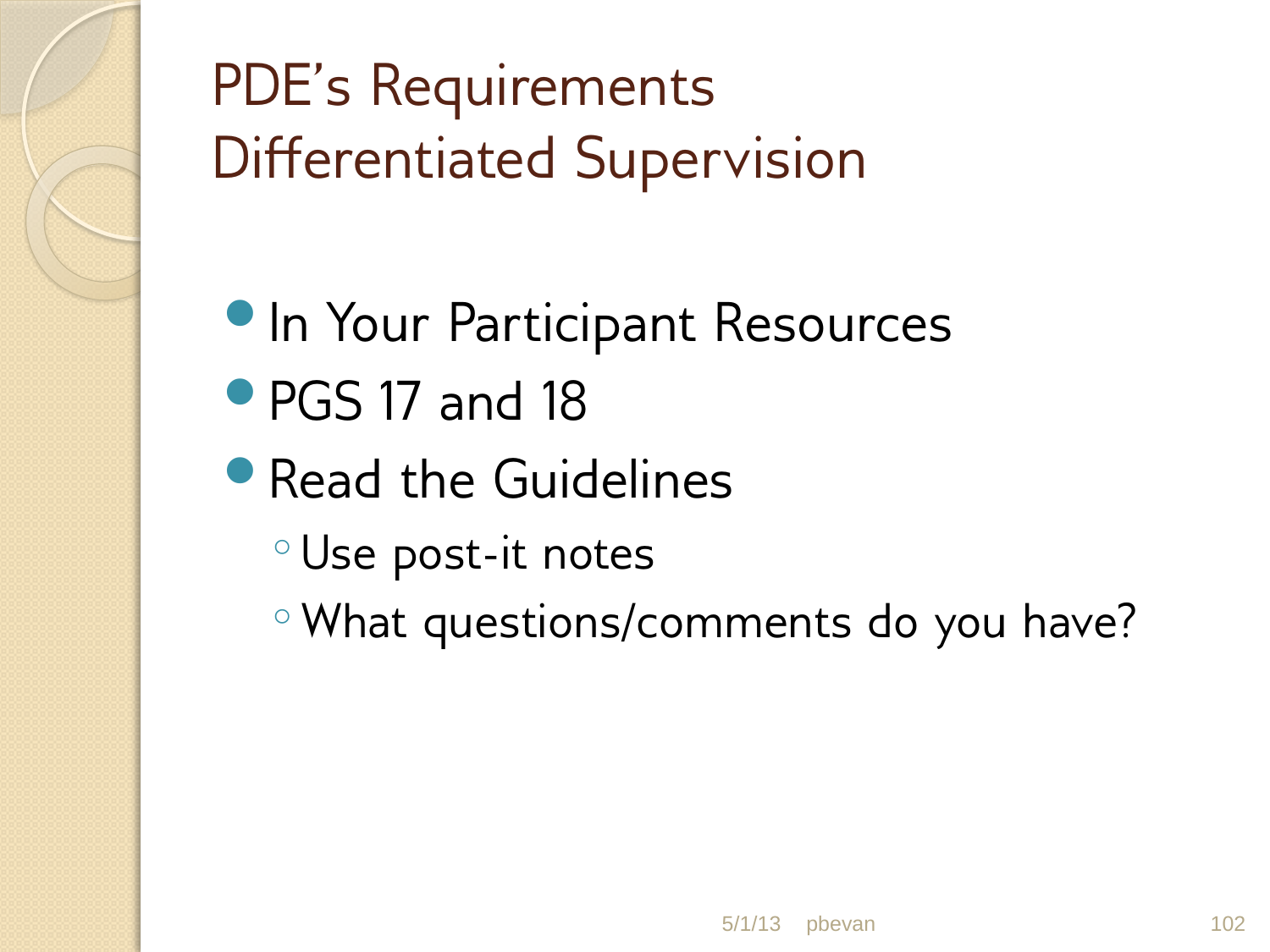

# PDE’s Requirements Differentiated Supervision

In Your Participant Resources
PGS 17 and 18
Read the Guidelines
Use post-it notes
What questions/comments do you have?

5/1/13
pbevan
102